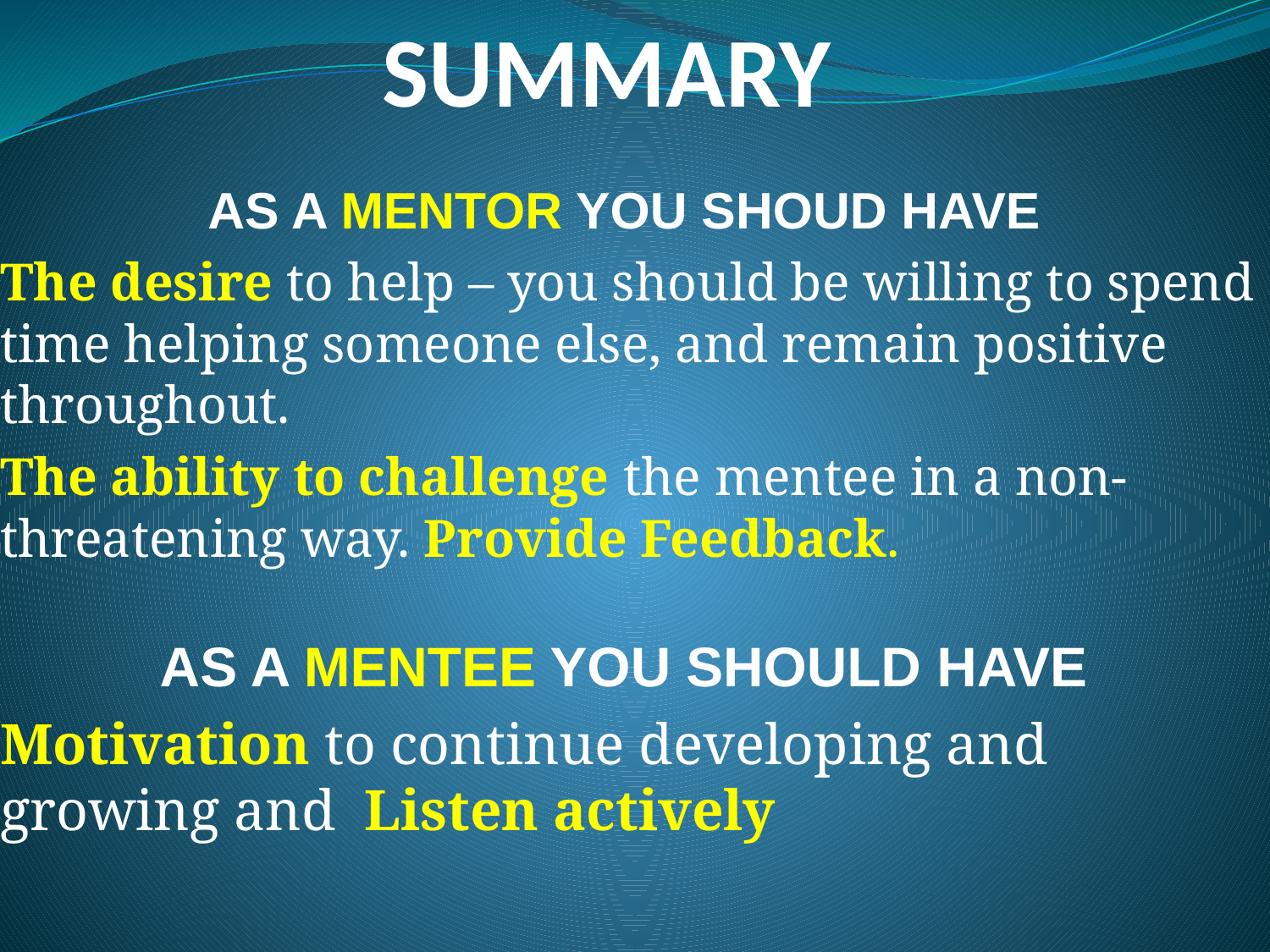

# SUMMARY

AS A MENTOR YOU SHOUD HAVE
The desire to help – you should be willing to spend time helping someone else, and remain positive throughout.
The ability to challenge the mentee in a non-threatening way. Provide Feedback.

AS A MENTEE YOU SHOULD HAVE
Motivation to continue developing and growing and  Listen actively